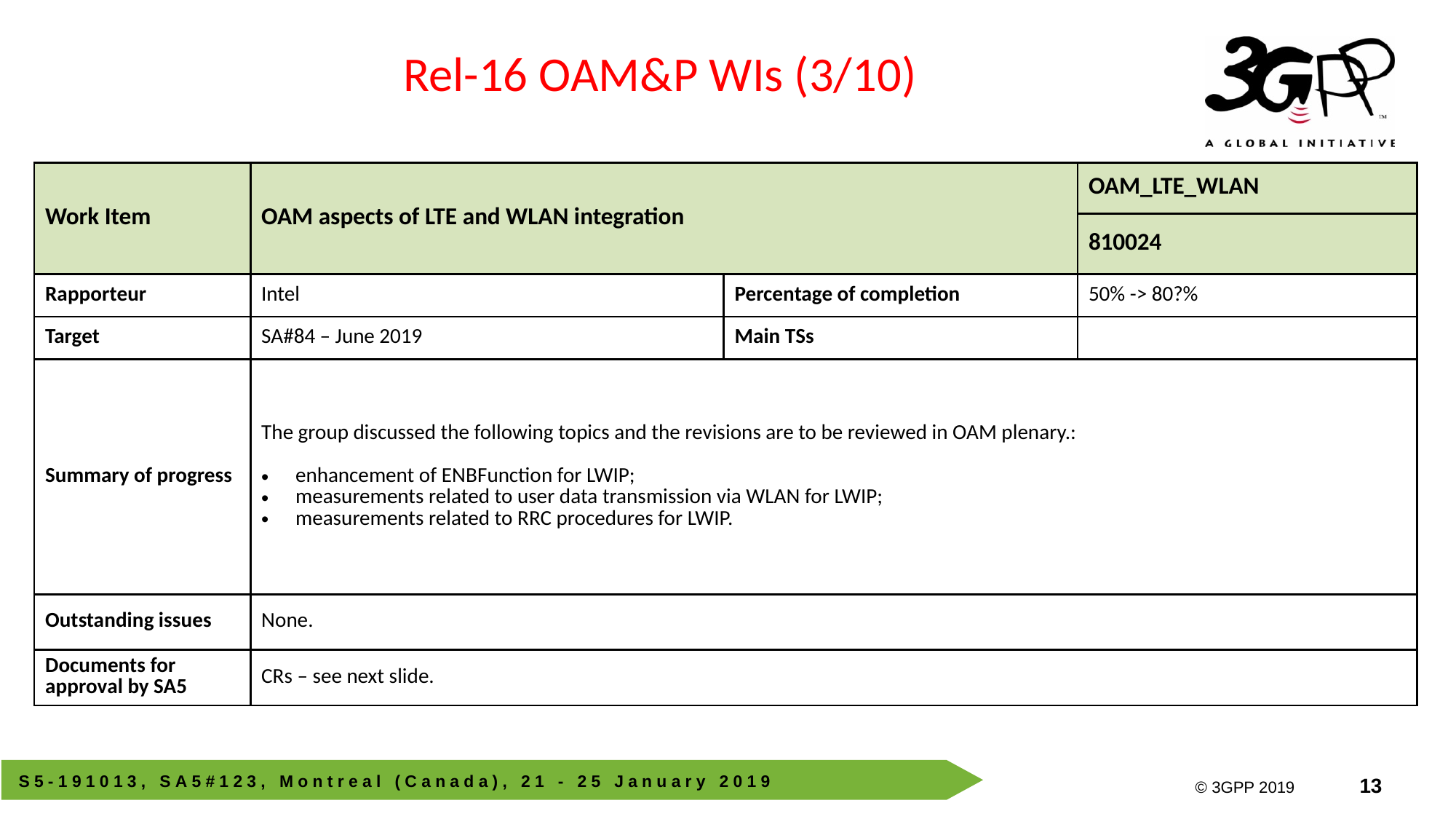

Rel-16 OAM&P WIs (3/10)
| Work Item | OAM aspects of LTE and WLAN integration |  | OAM\_LTE\_WLAN |
| --- | --- | --- | --- |
|  |  |  | 810024 |
| Rapporteur | Intel | Percentage of completion | 50% -> 80?% |
| Target | SA#84 – June 2019 | Main TSs |  |
| Summary of progress | The group discussed the following topics and the revisions are to be reviewed in OAM plenary.: enhancement of ENBFunction for LWIP; measurements related to user data transmission via WLAN for LWIP; measurements related to RRC procedures for LWIP. |  |  |
| Outstanding issues | None. |  |  |
| Documents for approval by SA5 | CRs – see next slide. |  |  |